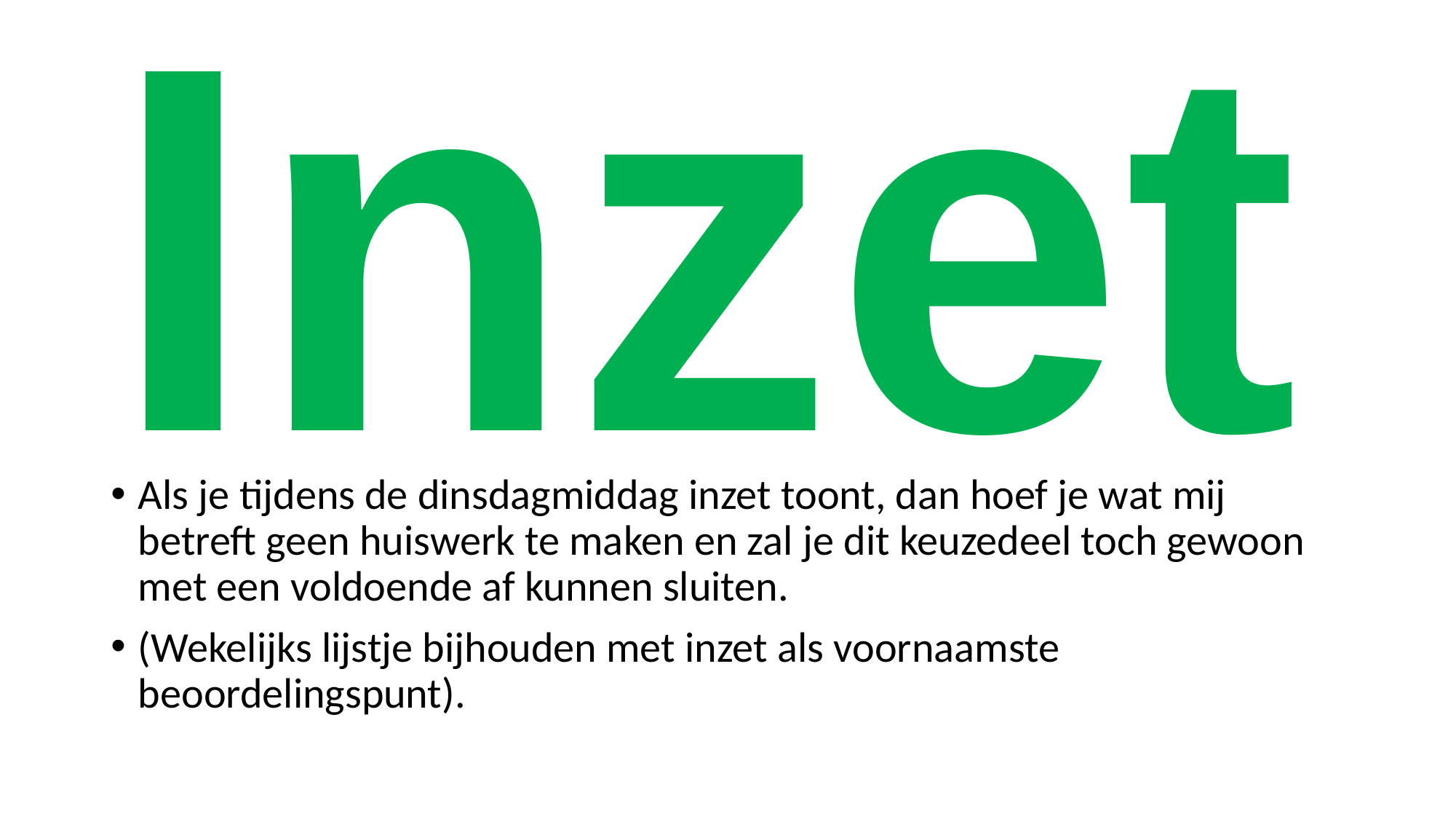

# Inzet

Als je tijdens de dinsdagmiddag inzet toont, dan hoef je wat mij betreft geen huiswerk te maken en zal je dit keuzedeel toch gewoon met een voldoende af kunnen sluiten.
(Wekelijks lijstje bijhouden met inzet als voornaamste beoordelingspunt).